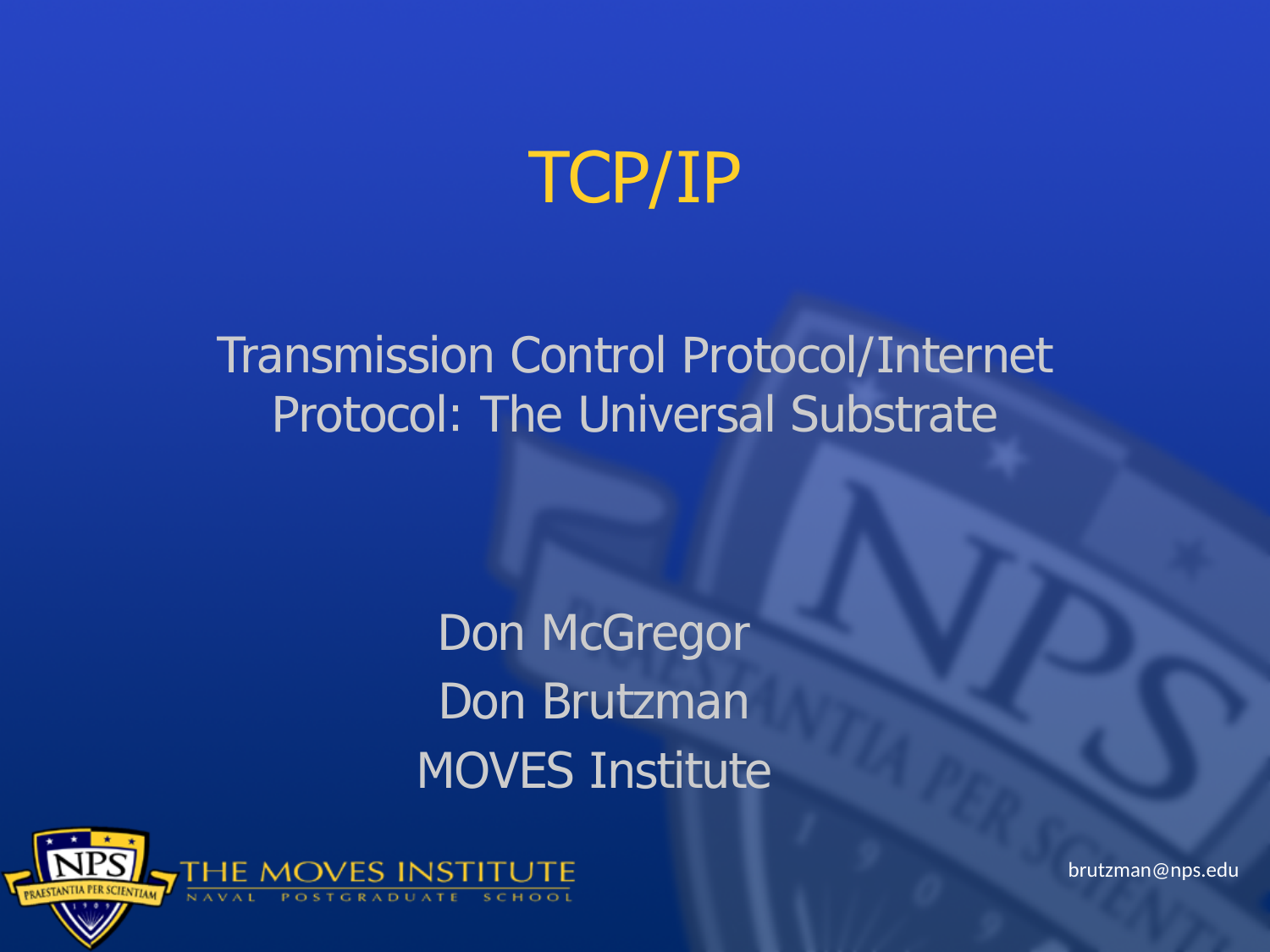

# TCP/IP
Transmission Control Protocol/Internet Protocol: The Universal Substrate
Don McGregor
Don Brutzman
MOVES Institute
brutzman@nps.edu